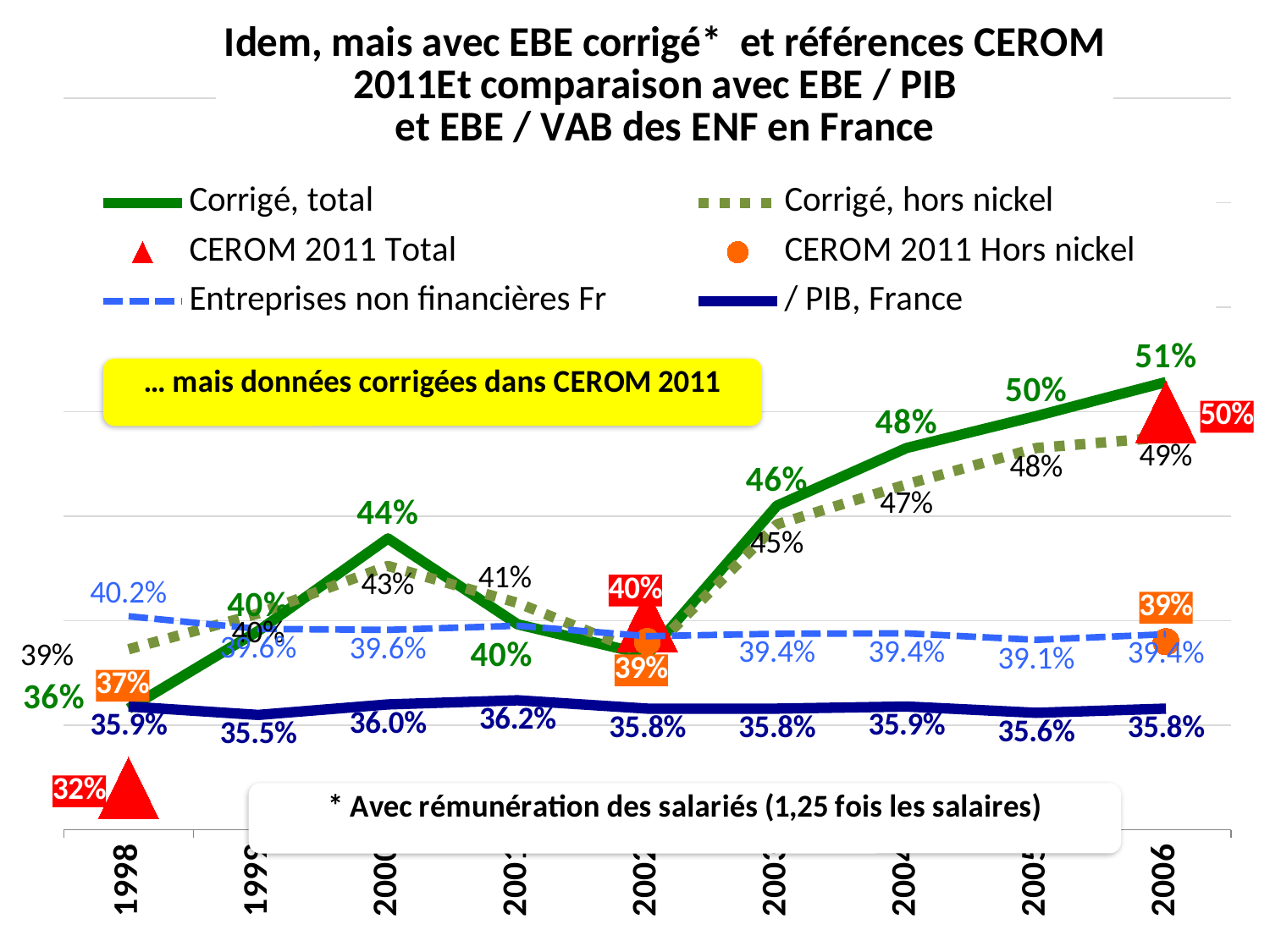

### Chart: Idem, mais avec EBE corrigé*  et références CEROM 2011Et comparaison avec EBE / PIB
et EBE / VAB des ENF en France

| Category | Corrigé, total | Corrigé, hors nickel | CEROM 2011 Total | CEROM 2011 Hors nickel | Entreprises non financières Fr | / PIB, France |
|---|---|---|---|---|---|---|
| 1998.0 | 0.357998375964271 | 0.386409641068447 | 0.32 | 0.37 | 0.402166212780387 | 0.359 |
| 1999.0 | 0.395176426426426 | 0.403490363636364 | 0.0 | 0.0 | 0.396139348013342 | 0.355 |
| 2000.0 | 0.439406779661017 | 0.42624078057775 | 0.0 | 0.0 | 0.395665099869926 | 0.36 |
| 2001.0 | 0.398324118866621 | 0.408569620253165 | 0.0 | 0.0 | 0.397643846266999 | 0.362 |
| 2002.0 | 0.383683360258481 | 0.383723709369025 | 0.4 | 0.39 | 0.392669845802873 | 0.358 |
| 2003.0 | 0.455081537565521 | 0.446154233350542 | 0.0 | 0.0 | 0.393818659687789 | 0.358 |
| 2004.0 | 0.482702349869452 | 0.46527561247216 | 0.0 | 0.0 | 0.394006906638733 | 0.359 |
| 2005.0 | 0.497968480669786 | 0.48267695473251 | 0.0 | 0.0 | 0.390895231783471 | 0.356 |
| 2006.0 | 0.514205842081241 | 0.487825681224337 | 0.5 | 0.39 | 0.393593756711879 | 0.358 |